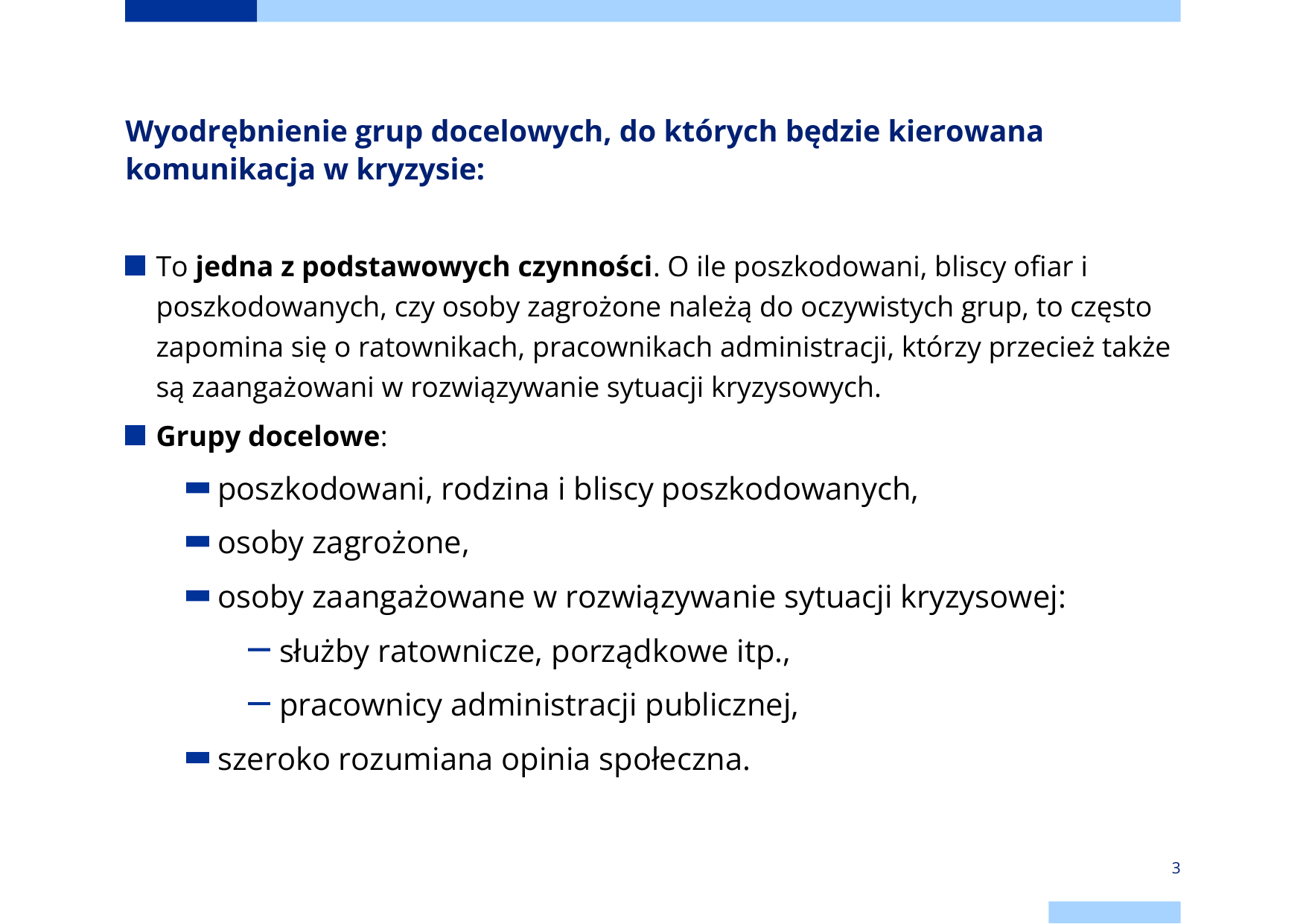

# Wyodrębnienie grup docelowych, do których będzie kierowana komunikacja w kryzysie:
To jedna z podstawowych czynności. O ile poszkodowani, bliscy ofiar i poszkodowanych, czy osoby zagrożone należą do oczywistych grup, to często zapomina się o ratownikach, pracownikach administracji, którzy przecież także są zaangażowani w rozwiązywanie sytuacji kryzysowych.
Grupy docelowe:
poszkodowani, rodzina i bliscy poszkodowanych,
osoby zagrożone,
osoby zaangażowane w rozwiązywanie sytuacji kryzysowej:
służby ratownicze, porządkowe itp.,
pracownicy administracji publicznej,
szeroko rozumiana opinia społeczna.

3